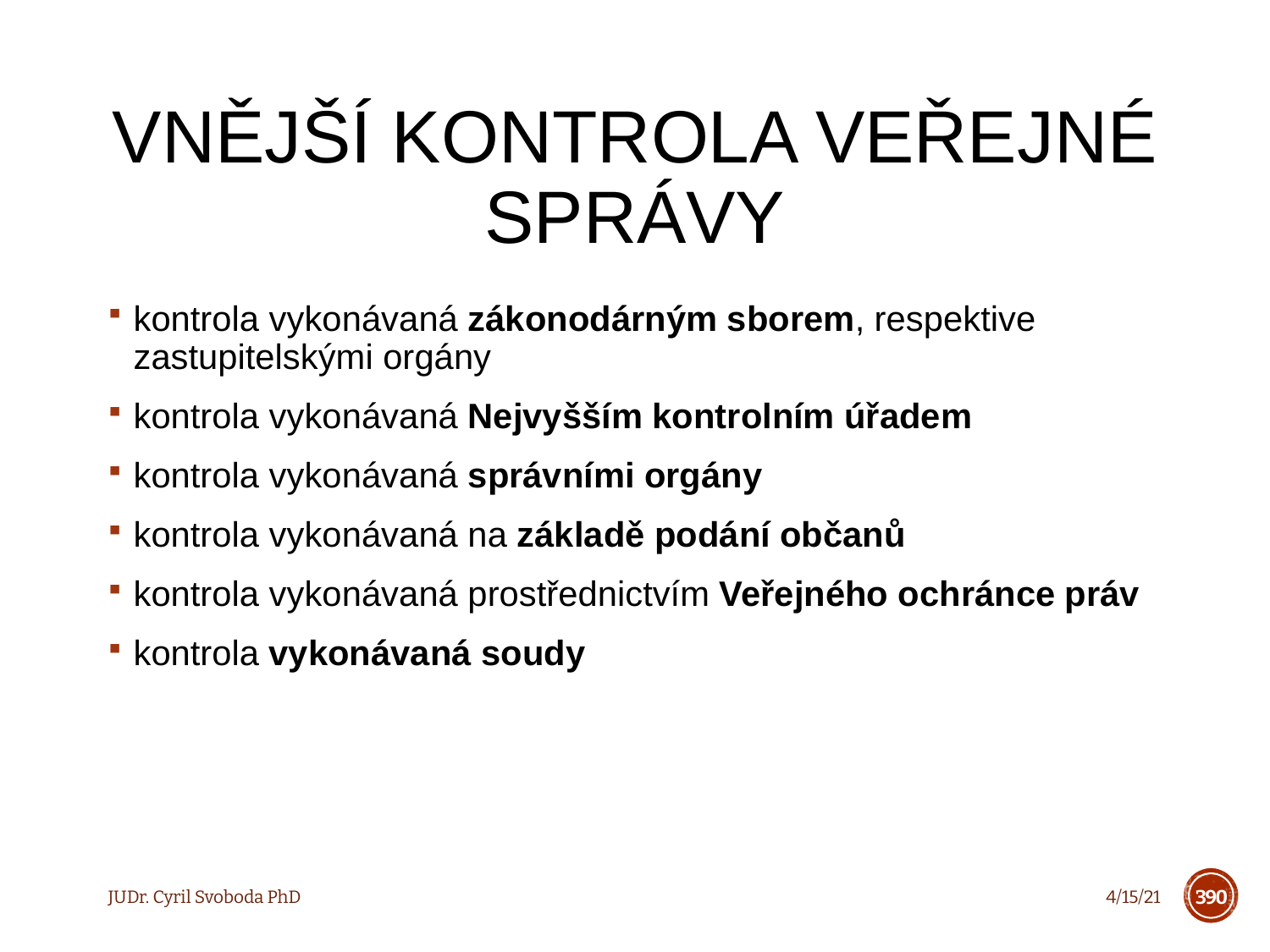

# Vnější kontrola veřejné správy
kontrola vykonávaná zákonodárným sborem, respektive zastupitelskými orgány
kontrola vykonávaná Nejvyšším kontrolním úřadem
kontrola vykonávaná správními orgány
kontrola vykonávaná na základě podání občanů
kontrola vykonávaná prostřednictvím Veřejného ochránce práv
kontrola vykonávaná soudy

JUDr. Cyril Svoboda PhD
4/15/21
390